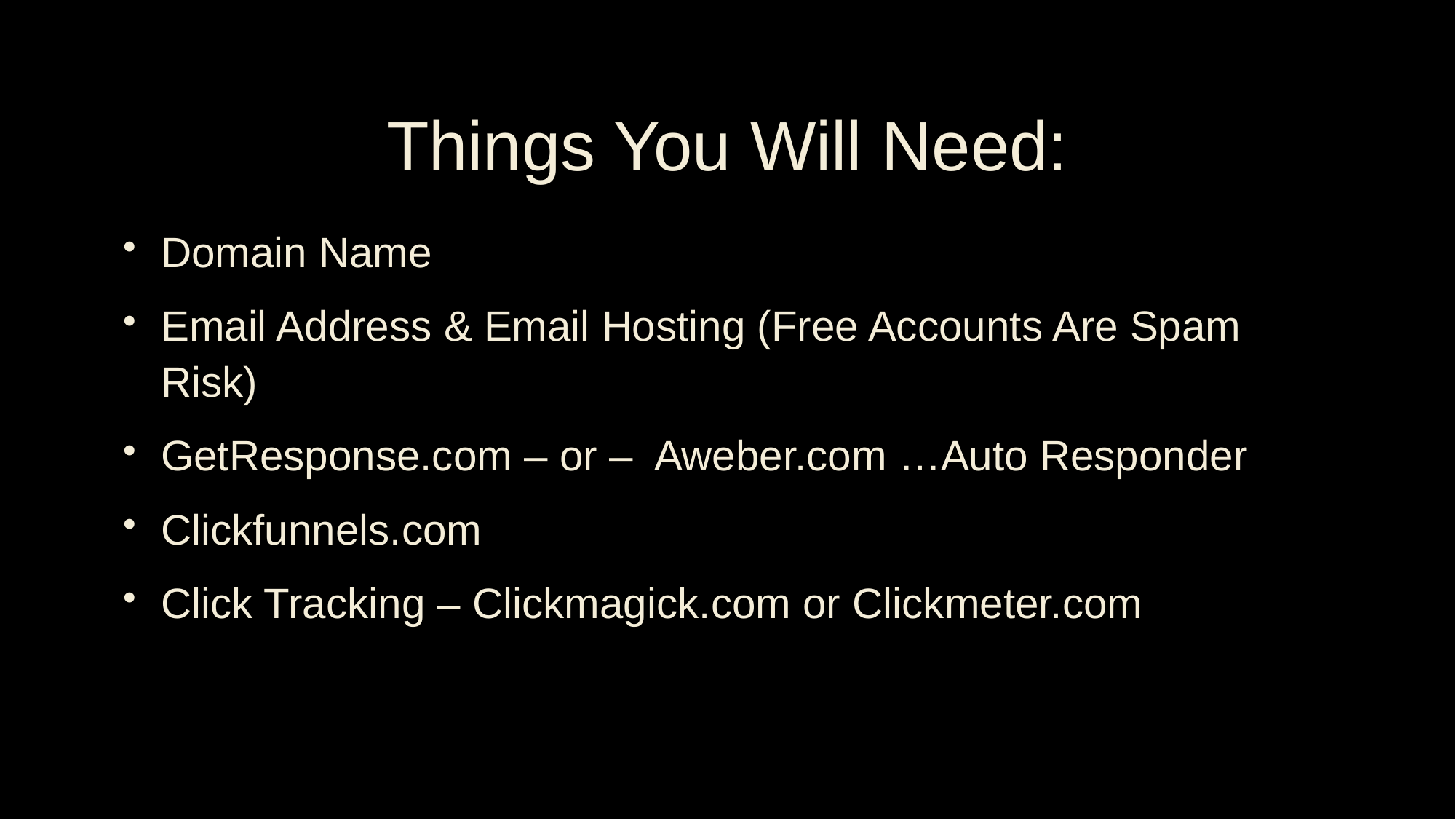

# Things You Will Need:
Domain Name
Email Address & Email Hosting (Free Accounts Are Spam Risk)
GetResponse.com – or –  Aweber.com …Auto Responder
Clickfunnels.com
Click Tracking – Clickmagick.com or Clickmeter.com